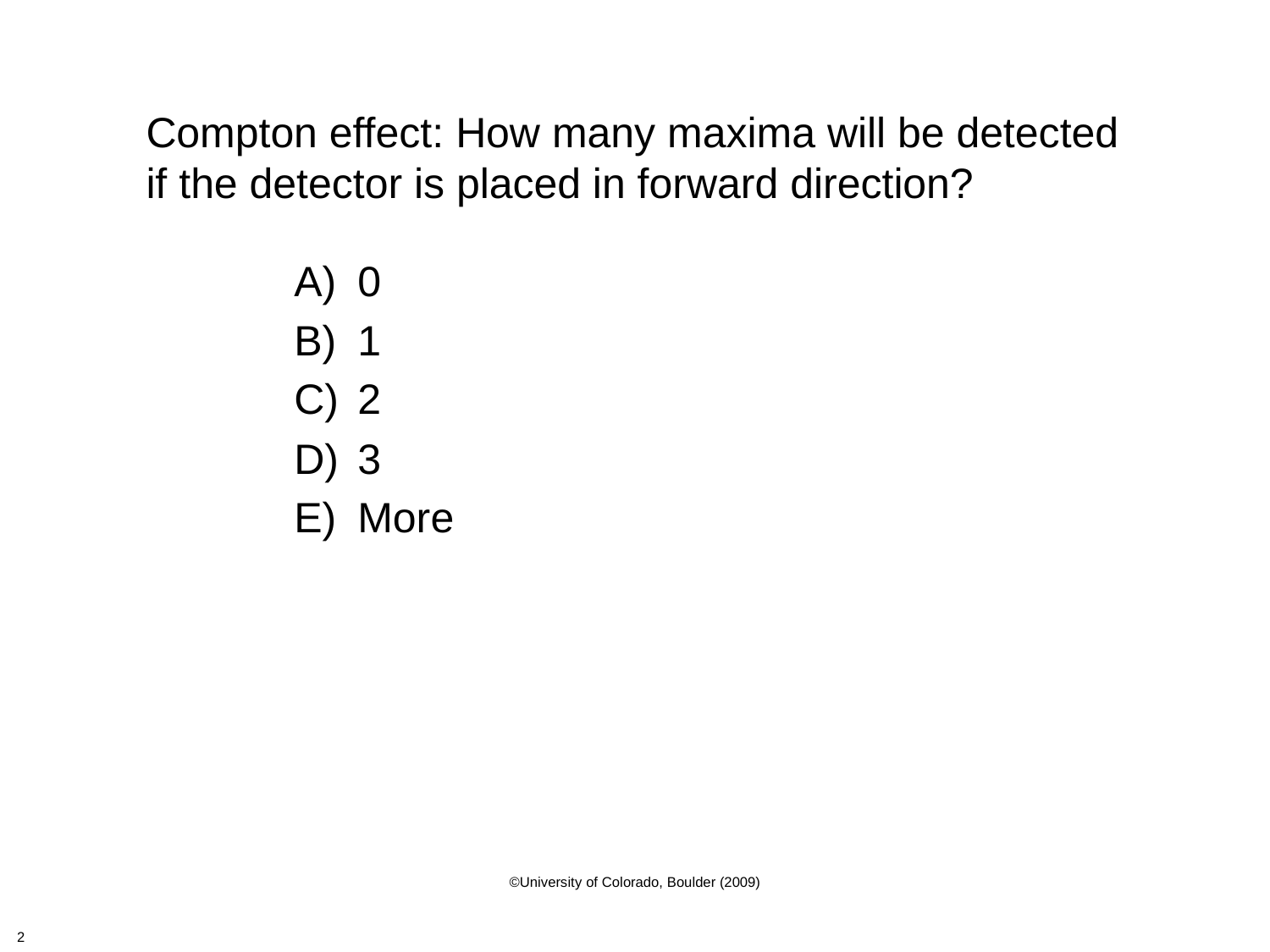

Compton effect: How many maxima will be detected if the detector is placed in forward direction?
0
1
2
3
More

©University of Colorado, Boulder (2009)

2